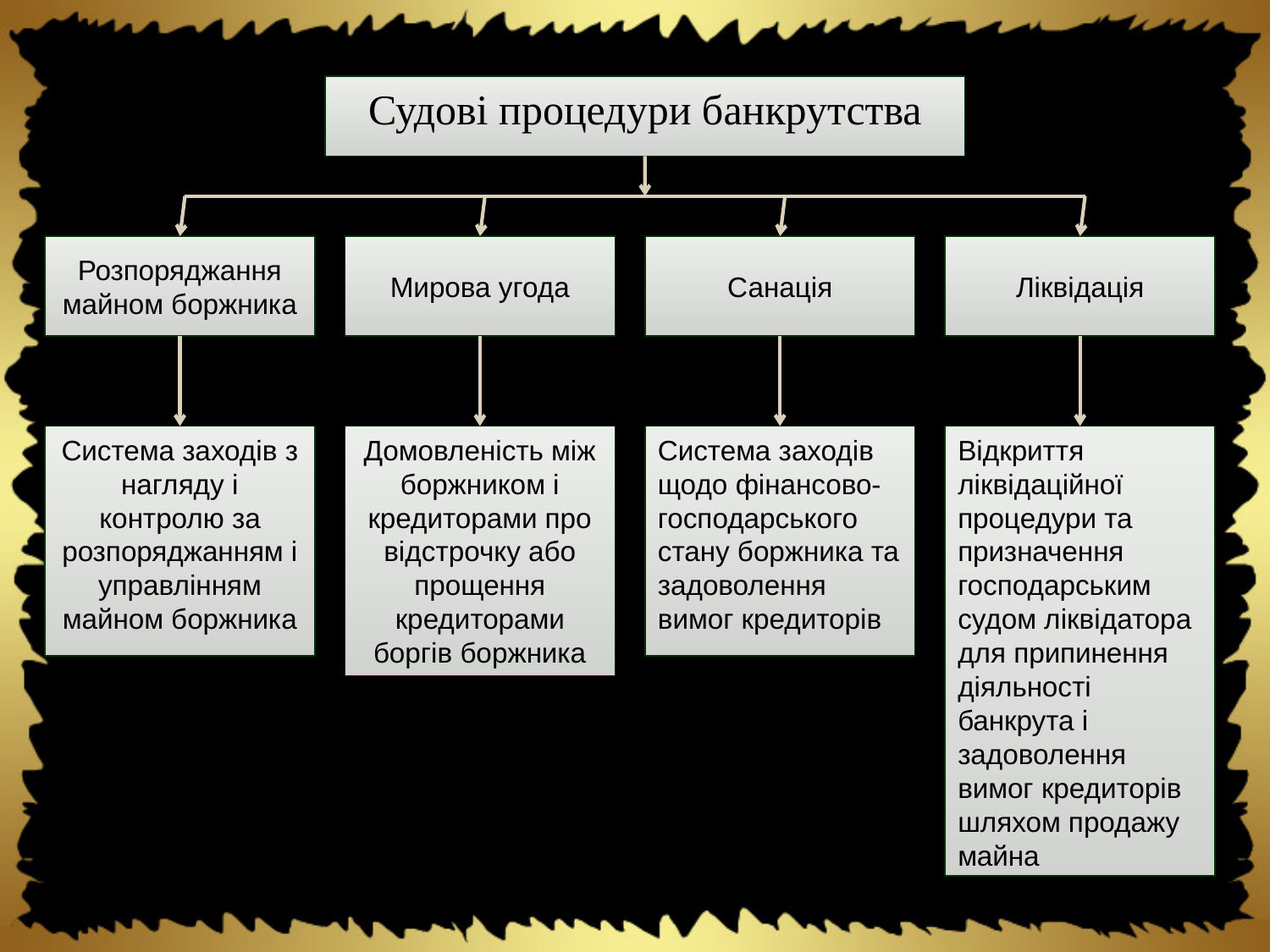

Судові процедури банкрутства
Розпоряджання майном боржника
Мирова угода
Санація
Ліквідація
Система заходів з нагляду і контролю за розпоряджанням і управлінням майном боржника
Домовленість між боржником і кредиторами про відстрочку або прощення кредиторами боргів боржника
Система заходів щодо фінансово-господарського стану боржника та задоволення вимог кредиторів
Відкриття ліквідаційної процедури та призначення господарським судом ліквідатора для припинення діяльності банкрута і задоволення вимог кредиторів шляхом продажу майна